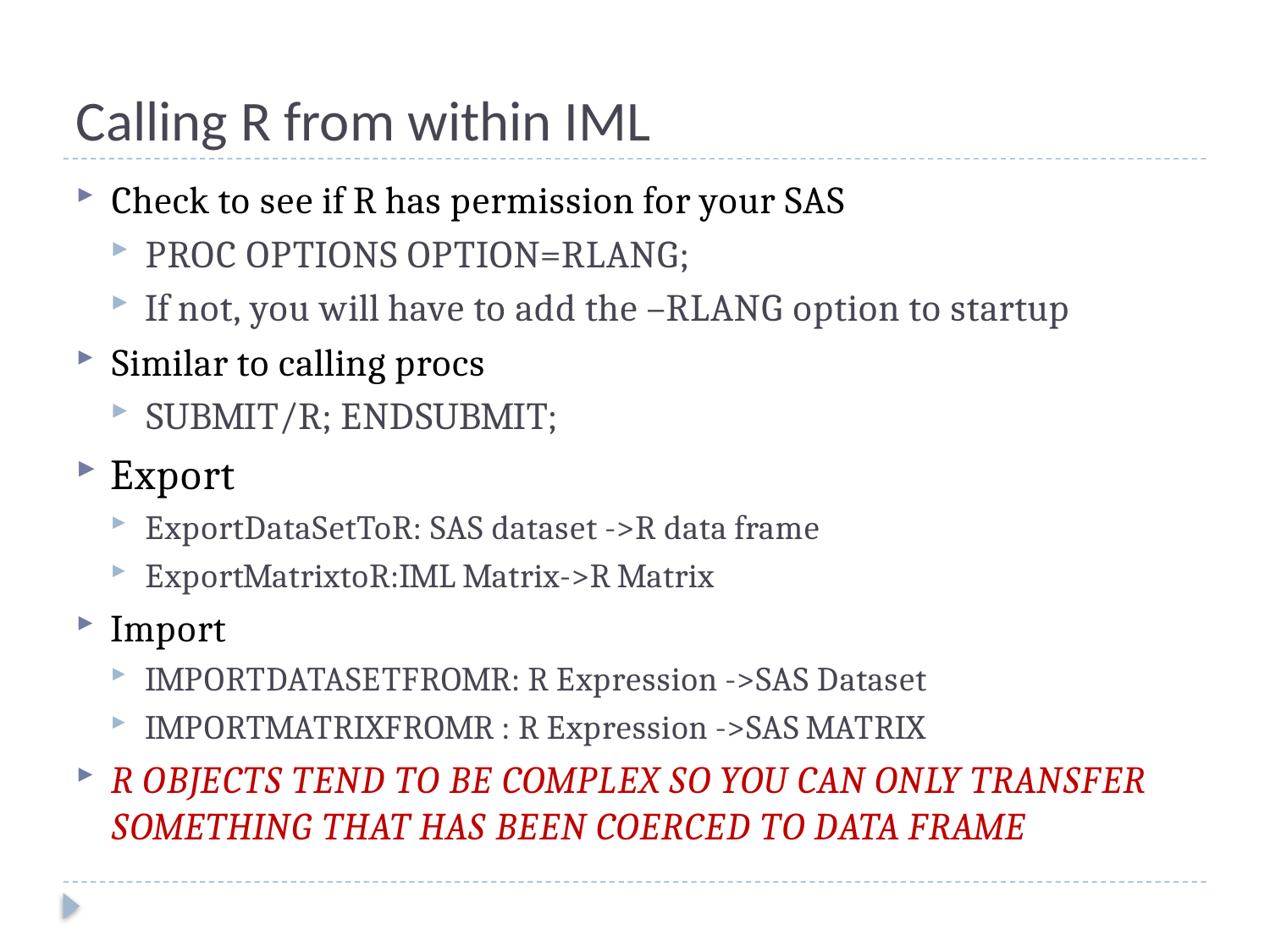

# Calling R from within IML
Check to see if R has permission for your SAS
PROC OPTIONS OPTION=RLANG;
If not, you will have to add the –RLANG option to startup
Similar to calling procs
SUBMIT/R; ENDSUBMIT;
Export
ExportDataSetToR: SAS dataset ->R data frame
ExportMatrixtoR:IML Matrix->R Matrix
Import
IMPORTDATASETFROMR: R Expression ->SAS Dataset
IMPORTMATRIXFROMR : R Expression ->SAS MATRIX
R OBJECTS TEND TO BE COMPLEX SO YOU CAN ONLY TRANSFER SOMETHING THAT HAS BEEN COERCED TO DATA FRAME